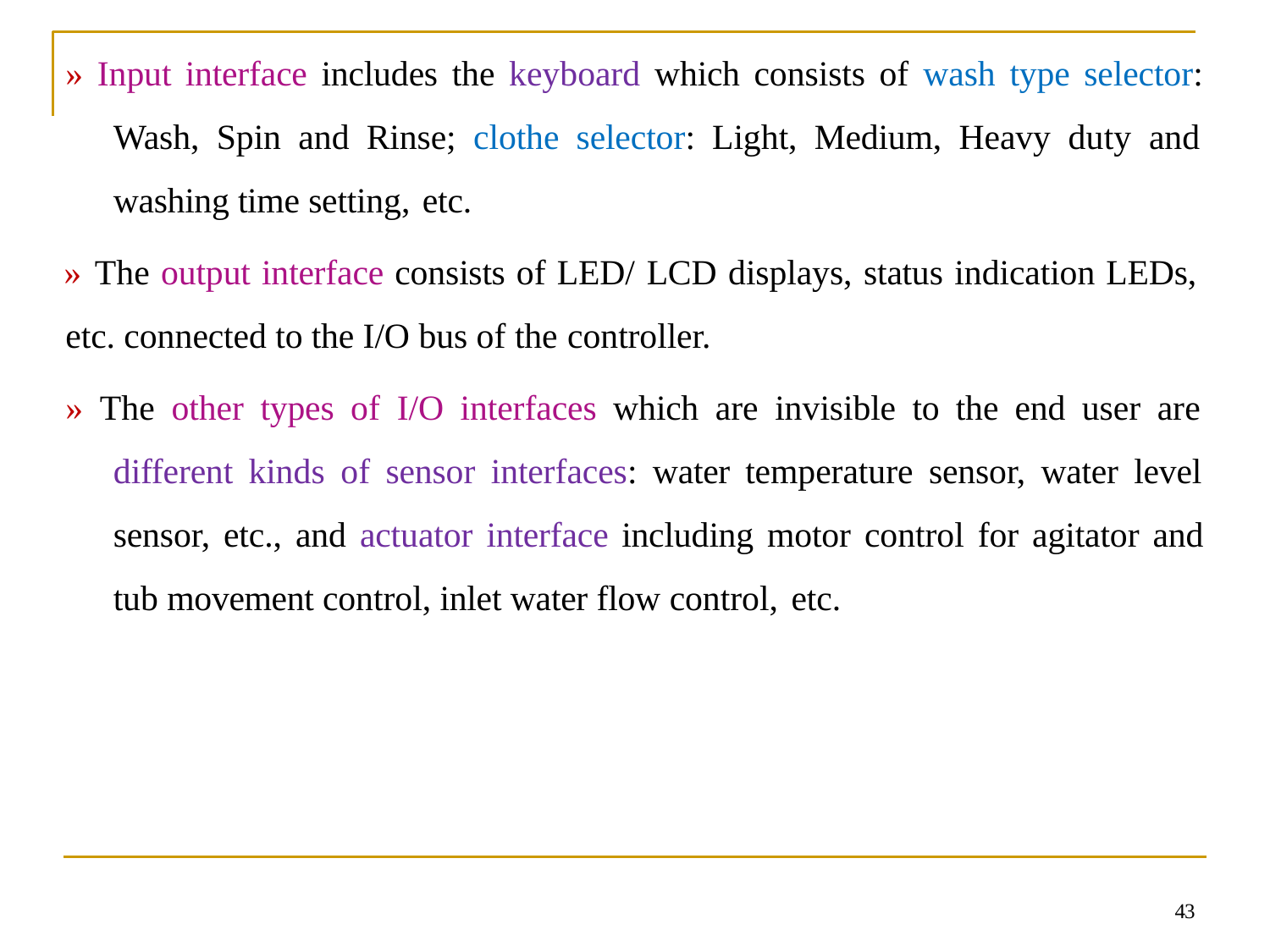

» Input interface includes the keyboard which consists of wash type selector:  Wash, Spin and Rinse; clothe selector: Light, Medium, Heavy duty and  washing time setting, etc.
» The output interface consists of LED/ LCD displays, status indication LEDs,
etc. connected to the I/O bus of the controller.
» The other types of I/O interfaces which are invisible to the end user are  different kinds of sensor interfaces: water temperature sensor, water level  sensor, etc., and actuator interface including motor control for agitator and  tub movement control, inlet water flow control, etc.
43